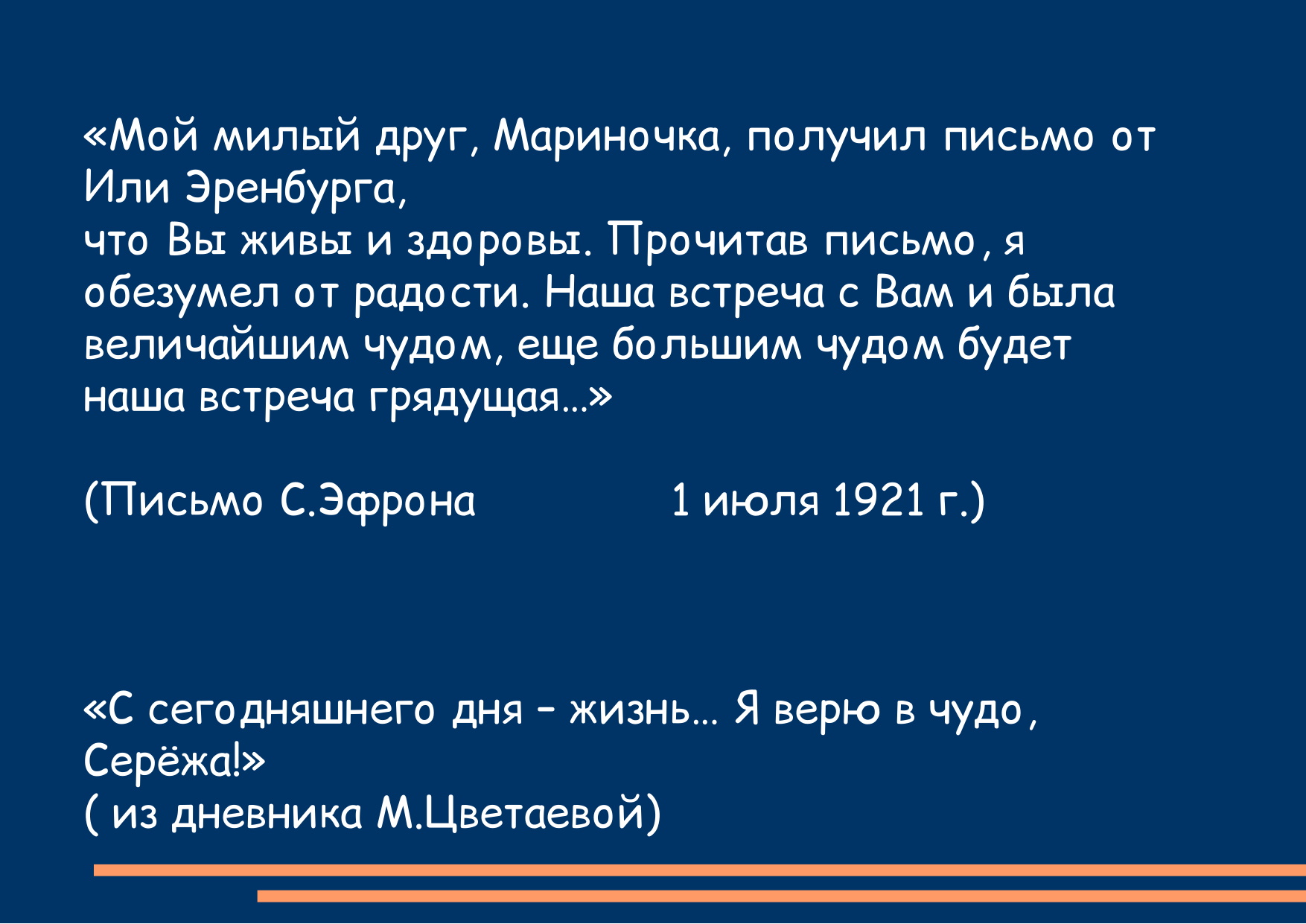

«Мой милый друг, Мариночка, получил письмо от Или Эренбурга,
что Вы живы и здоровы. Прочитав письмо, я обезумел от радости. Наша встреча с Вам и была величайшим чудом, еще большим чудом будет наша встреча грядущая…»
                                                                         (Письмо С.Эфрона               1 июля 1921 г.)

«С сегодняшнего дня – жизнь… Я верю в чудо, Серёжа!»
( из дневника М.Цветаевой)